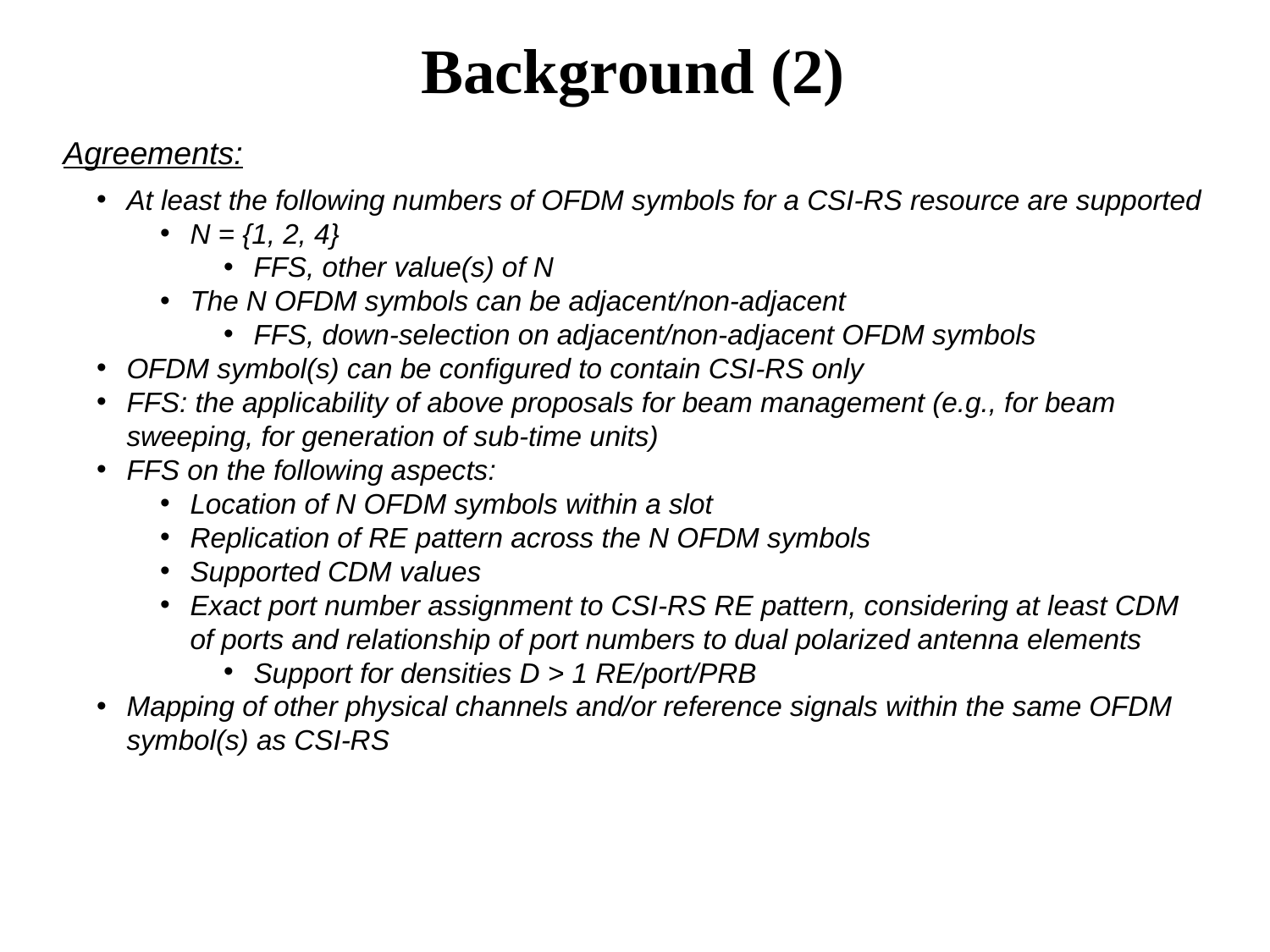

# Background (2)
Agreements:
At least the following numbers of OFDM symbols for a CSI-RS resource are supported
N = {1, 2, 4}
FFS, other value(s) of N
The N OFDM symbols can be adjacent/non-adjacent
FFS, down-selection on adjacent/non-adjacent OFDM symbols
OFDM symbol(s) can be configured to contain CSI-RS only
FFS: the applicability of above proposals for beam management (e.g., for beam sweeping, for generation of sub-time units)
FFS on the following aspects:
Location of N OFDM symbols within a slot
Replication of RE pattern across the N OFDM symbols
Supported CDM values
Exact port number assignment to CSI-RS RE pattern, considering at least CDM of ports and relationship of port numbers to dual polarized antenna elements
Support for densities D > 1 RE/port/PRB
Mapping of other physical channels and/or reference signals within the same OFDM symbol(s) as CSI-RS